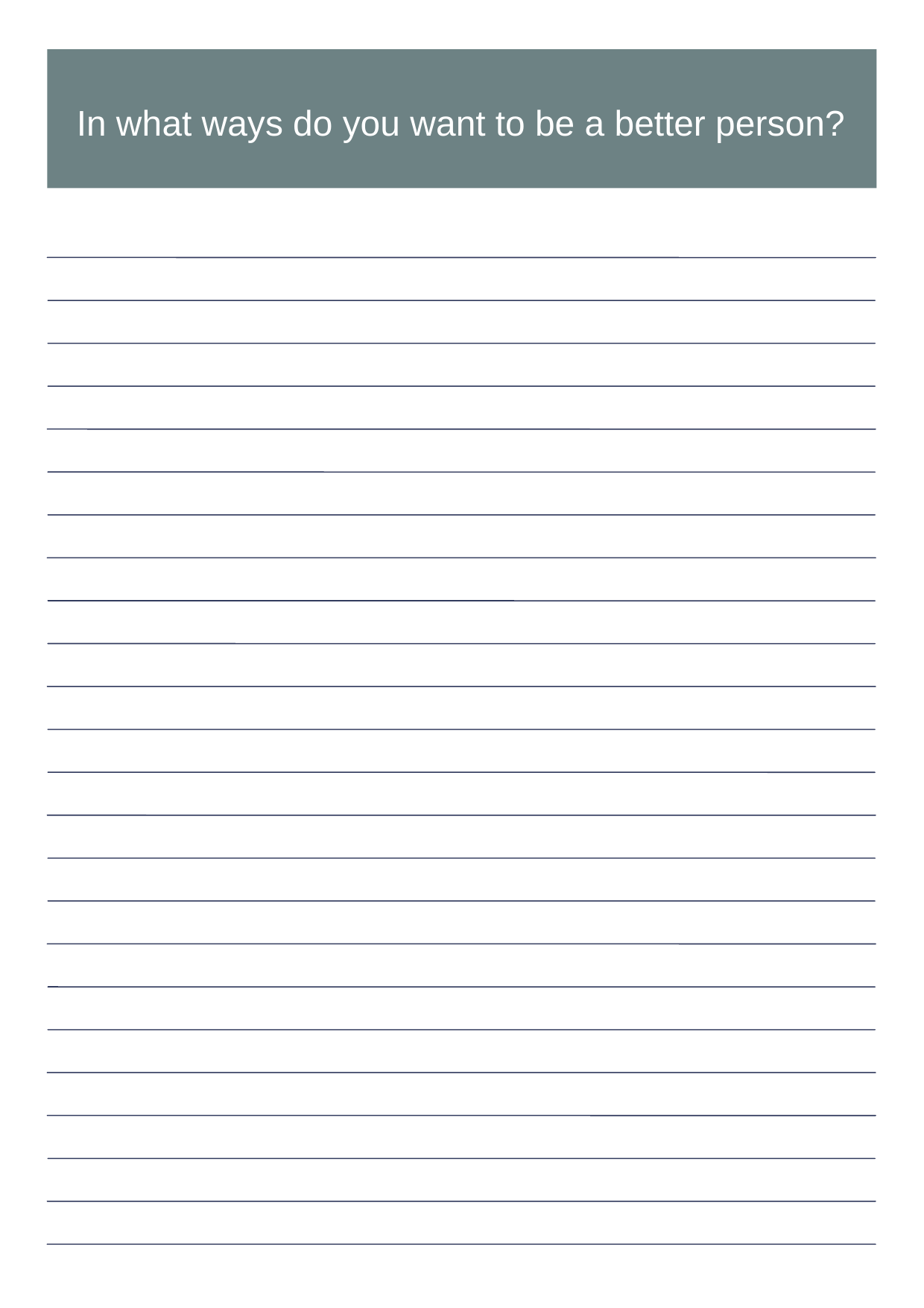

In what ways do you want to be a better person?